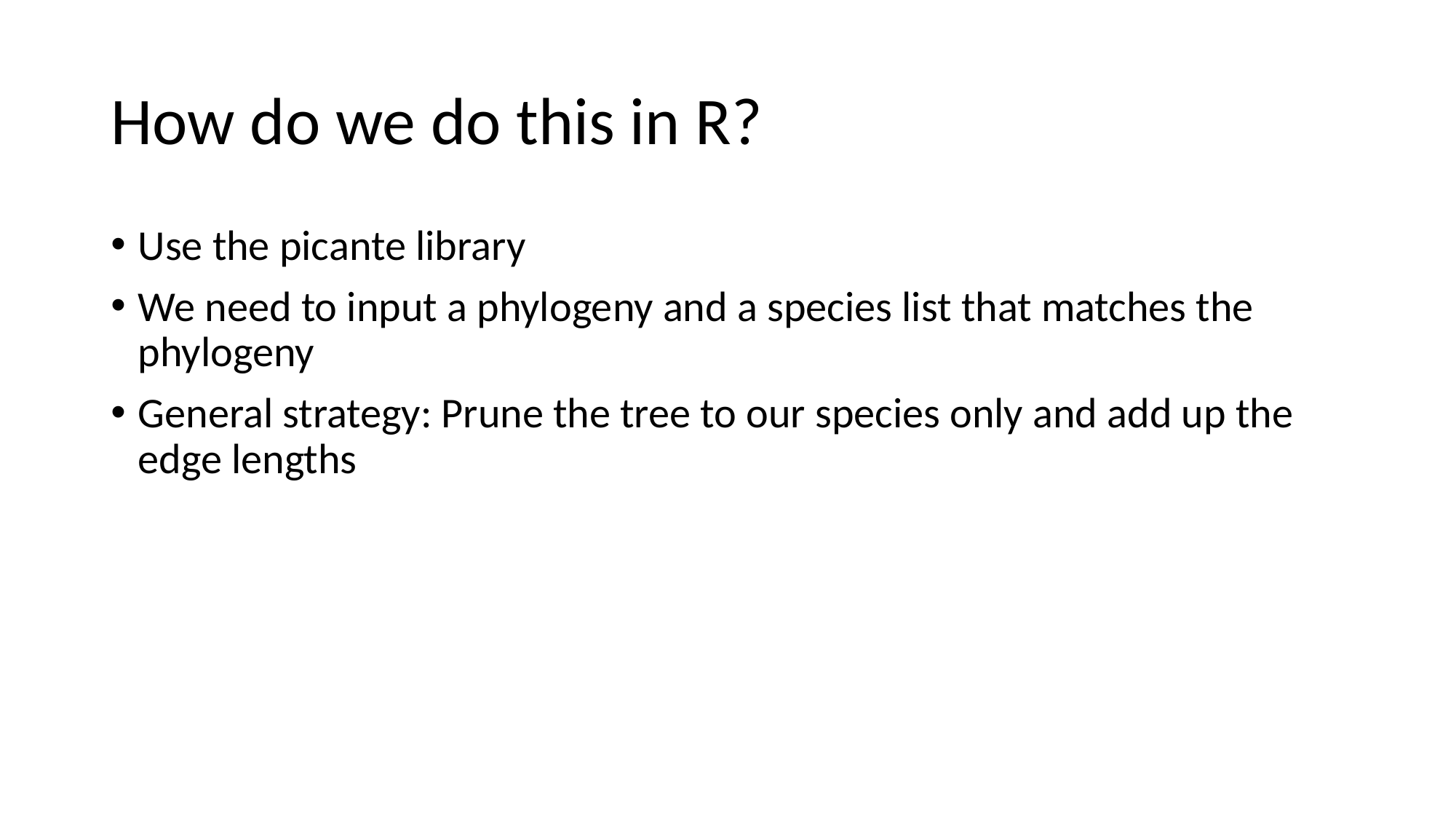

# How do we do this in R?
Use the picante library
We need to input a phylogeny and a species list that matches the phylogeny
General strategy: Prune the tree to our species only and add up the edge lengths